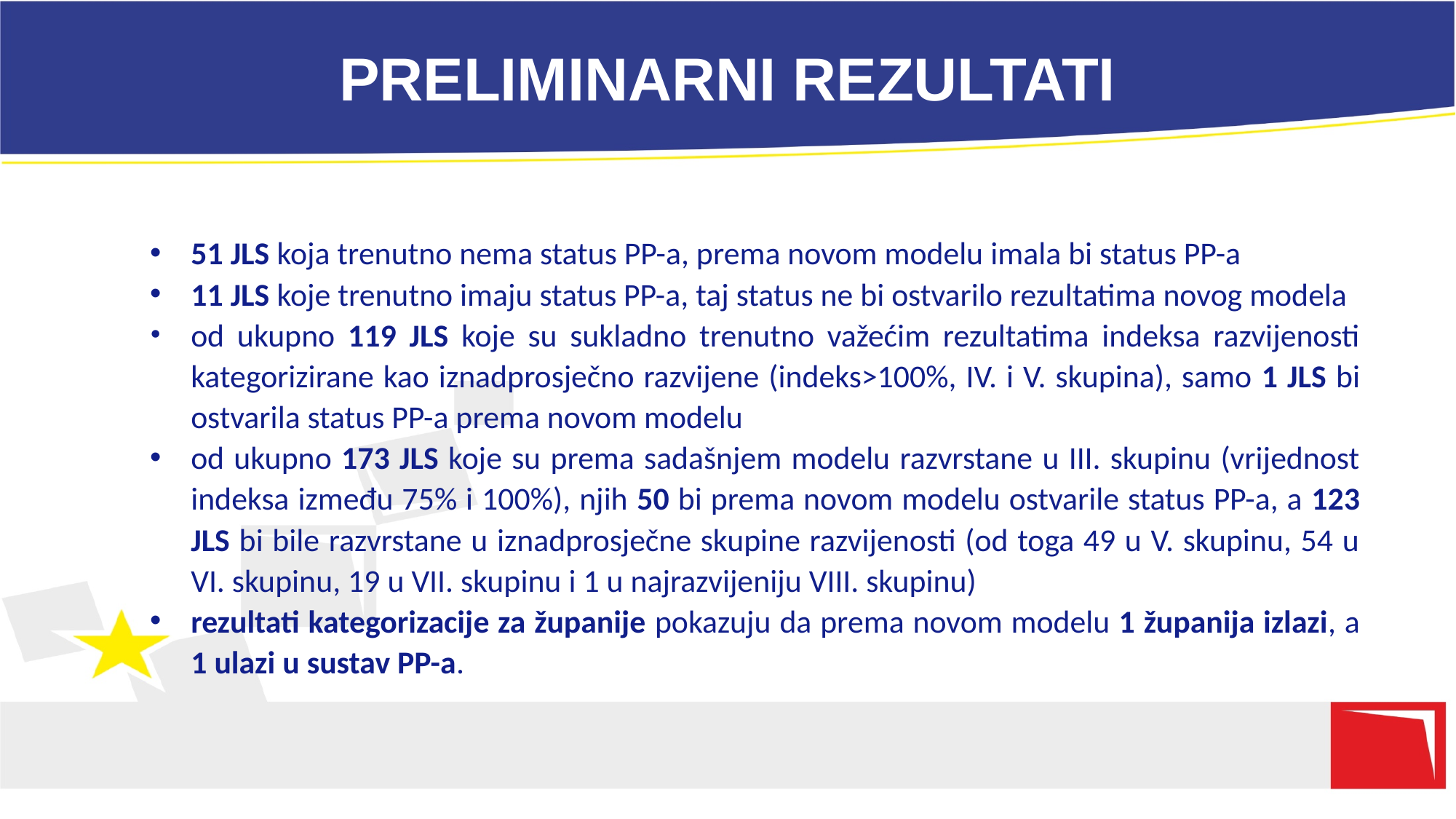

# PRELIMINARNI REZULTATI

51 JLS koja trenutno nema status PP-a, prema novom modelu imala bi status PP-a
11 JLS koje trenutno imaju status PP-a, taj status ne bi ostvarilo rezultatima novog modela
od ukupno 119 JLS koje su sukladno trenutno važećim rezultatima indeksa razvijenosti kategorizirane kao iznadprosječno razvijene (indeks>100%, IV. i V. skupina), samo 1 JLS bi ostvarila status PP-a prema novom modelu
od ukupno 173 JLS koje su prema sadašnjem modelu razvrstane u III. skupinu (vrijednost indeksa između 75% i 100%), njih 50 bi prema novom modelu ostvarile status PP-a, a 123 JLS bi bile razvrstane u iznadprosječne skupine razvijenosti (od toga 49 u V. skupinu, 54 u VI. skupinu, 19 u VII. skupinu i 1 u najrazvijeniju VIII. skupinu)
rezultati kategorizacije za županije pokazuju da prema novom modelu 1 županija izlazi, a 1 ulazi u sustav PP-a.